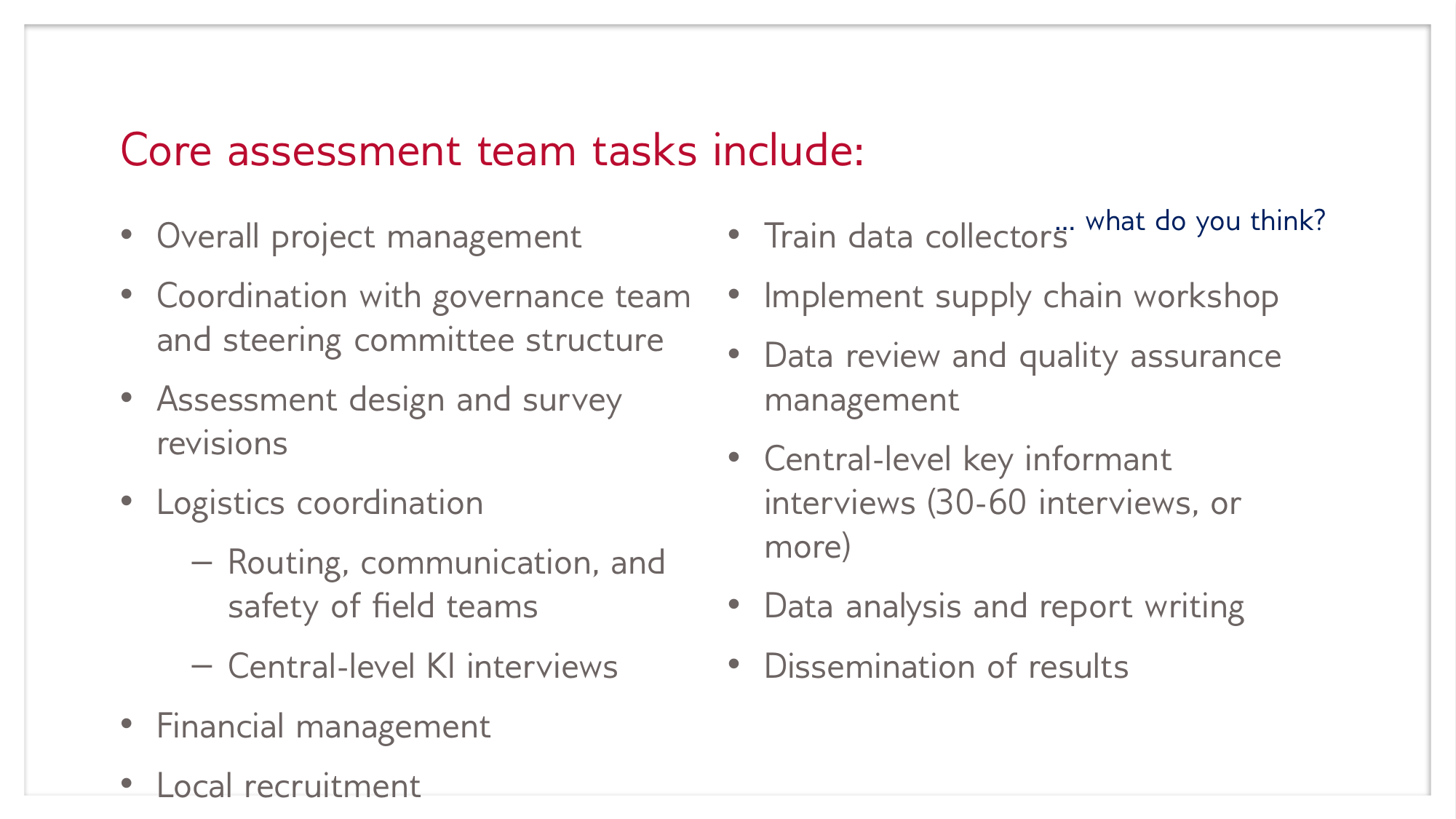

# Core assessment team tasks include:
… what do you think?
Overall project management
Coordination with governance team and steering committee structure
Assessment design and survey revisions
Logistics coordination
Routing, communication, and safety of field teams
Central-level KI interviews
Financial management
Local recruitment
Train data collectors
Implement supply chain workshop
Data review and quality assurance management
Central-level key informant interviews (30-60 interviews, or more)
Data analysis and report writing
Dissemination of results